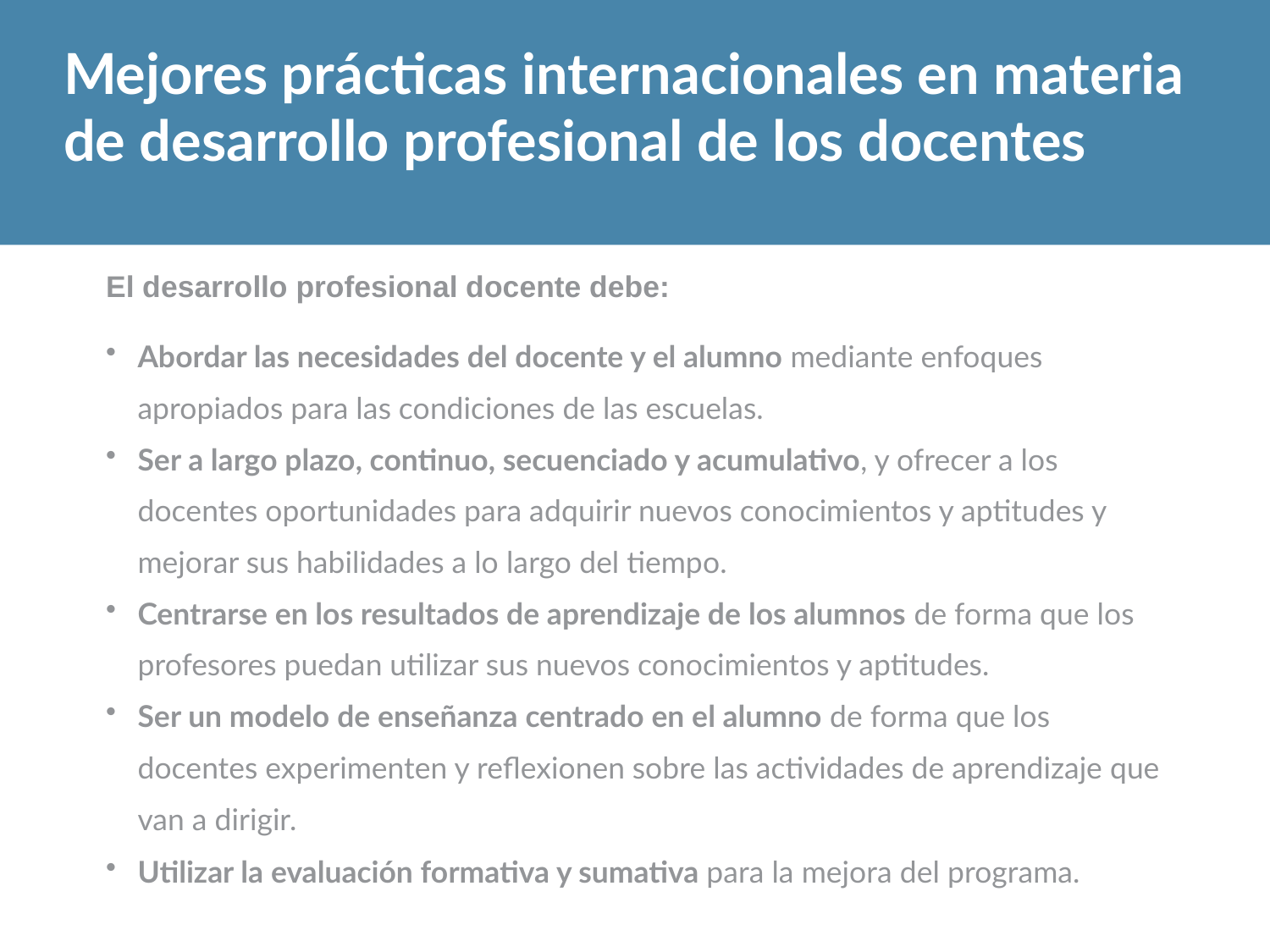

# Mejores prácticas internacionales en materia de desarrollo profesional de los docentes
El desarrollo profesional docente debe:
Abordar las necesidades del docente y el alumno mediante enfoques apropiados para las condiciones de las escuelas.
Ser a largo plazo, continuo, secuenciado y acumulativo, y ofrecer a los docentes oportunidades para adquirir nuevos conocimientos y aptitudes y mejorar sus habilidades a lo largo del tiempo.
Centrarse en los resultados de aprendizaje de los alumnos de forma que los profesores puedan utilizar sus nuevos conocimientos y aptitudes.
Ser un modelo de enseñanza centrado en el alumno de forma que los docentes experimenten y reflexionen sobre las actividades de aprendizaje que van a dirigir.
Utilizar la evaluación formativa y sumativa para la mejora del programa.